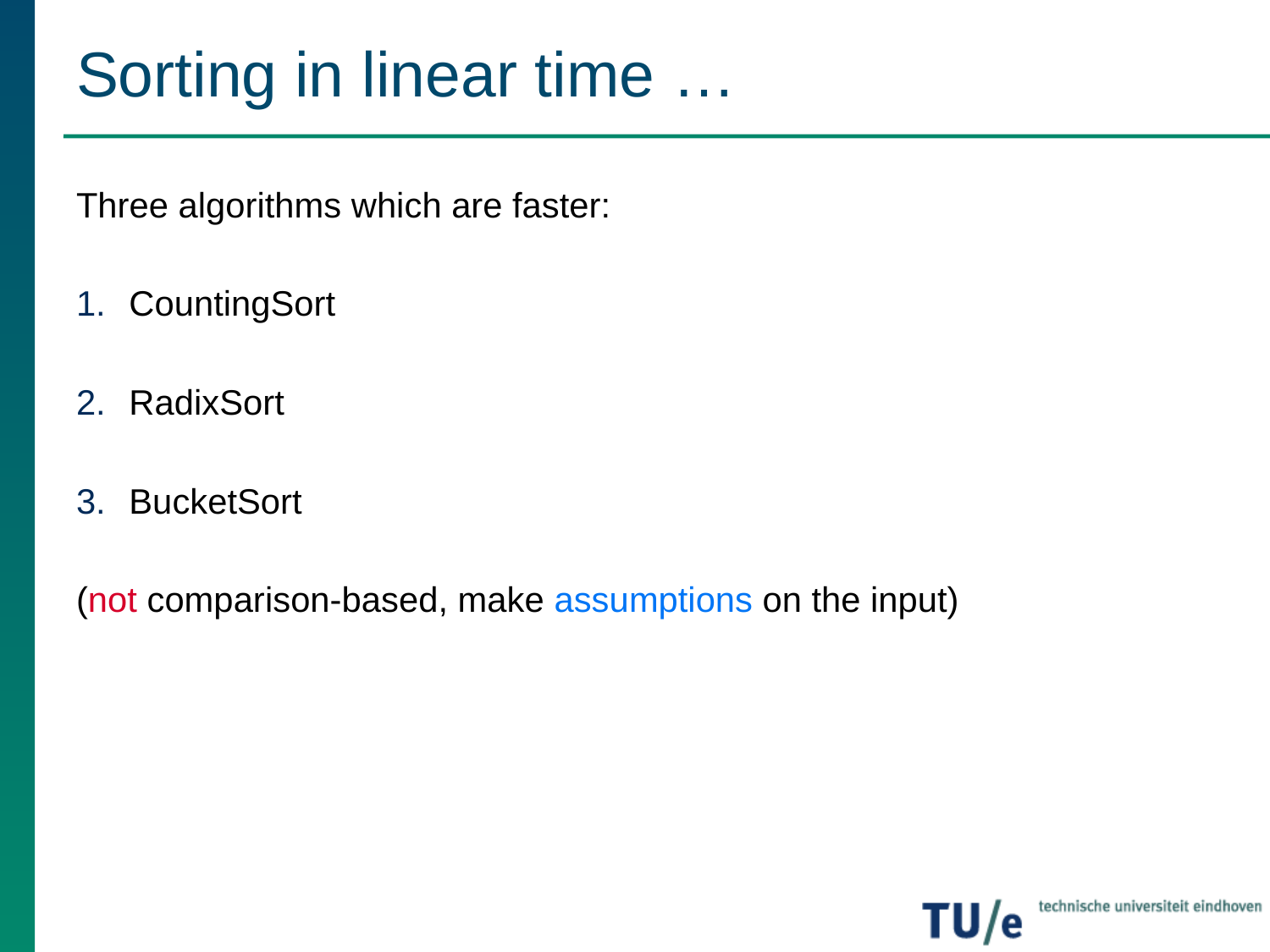

# Sorting in linear time …
Three algorithms which are faster:

CountingSort

RadixSort

BucketSort

(not comparison-based, make assumptions on the input)